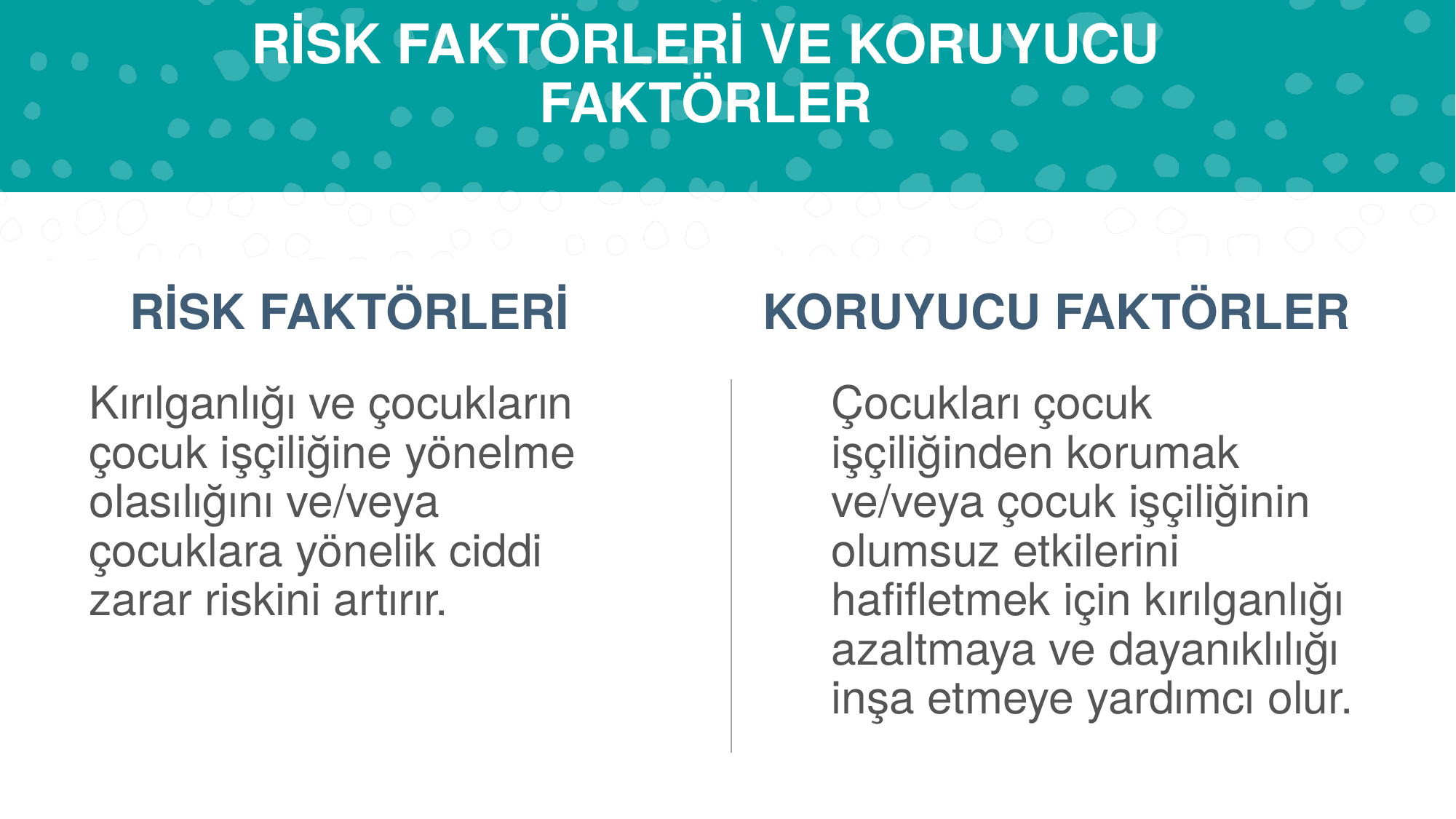

# RİSK FAKTÖRLERİ VE KORUYUCU FAKTÖRLER
RİSK FAKTÖRLERİ

KORUYUCU FAKTÖRLER
Kırılganlığı ve çocukların çocuk işçiliğine yönelme olasılığını ve/veya çocuklara yönelik ciddi zarar riskini artırır.
Çocukları çocuk işçiliğinden korumak ve/veya çocuk işçiliğinin olumsuz etkilerini hafifletmek için kırılganlığı azaltmaya ve dayanıklılığı inşa etmeye yardımcı olur.